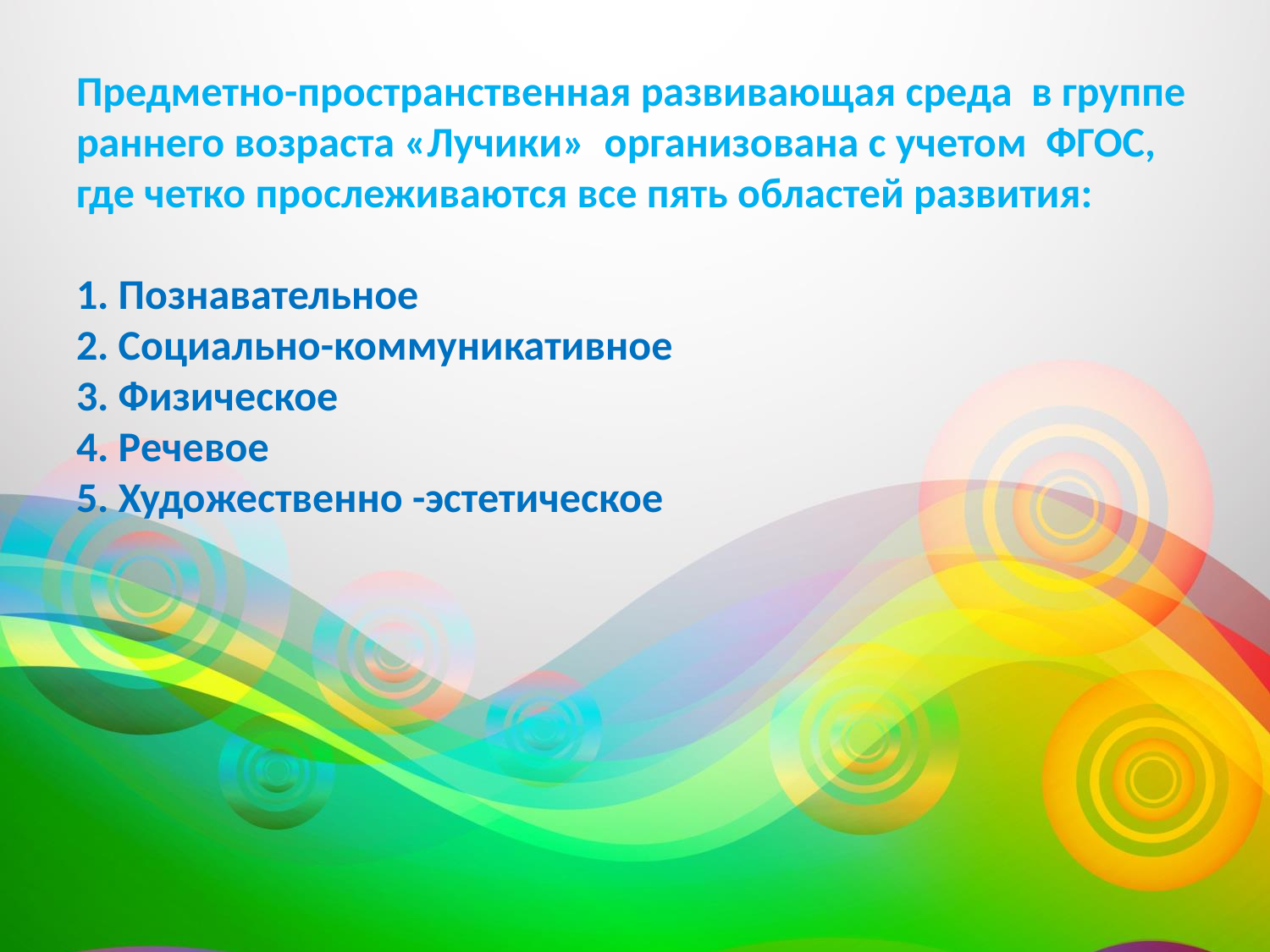

# Предметно-пространственная развивающая среда  в группе раннего возраста «Лучики»  организована с учетом  ФГОС, где четко прослеживаются все пять областей развития: 1. Познавательное 2. Социально-коммуникативное 3. Физическое 4. Речевое 5. Художественно -эстетическое